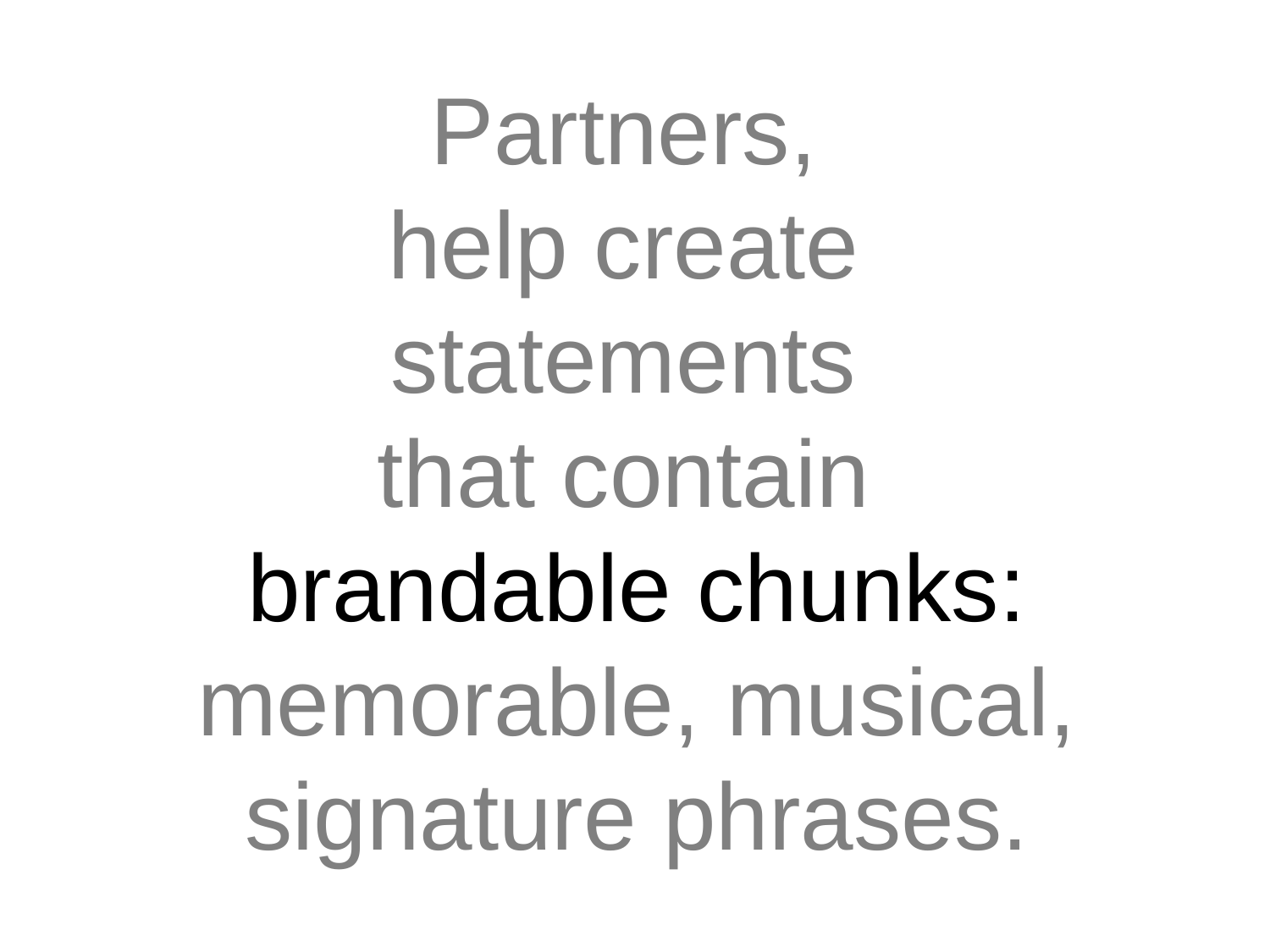

Partners,
help create
statements
that contain
brandable chunks:
memorable, musical,
signature phrases.